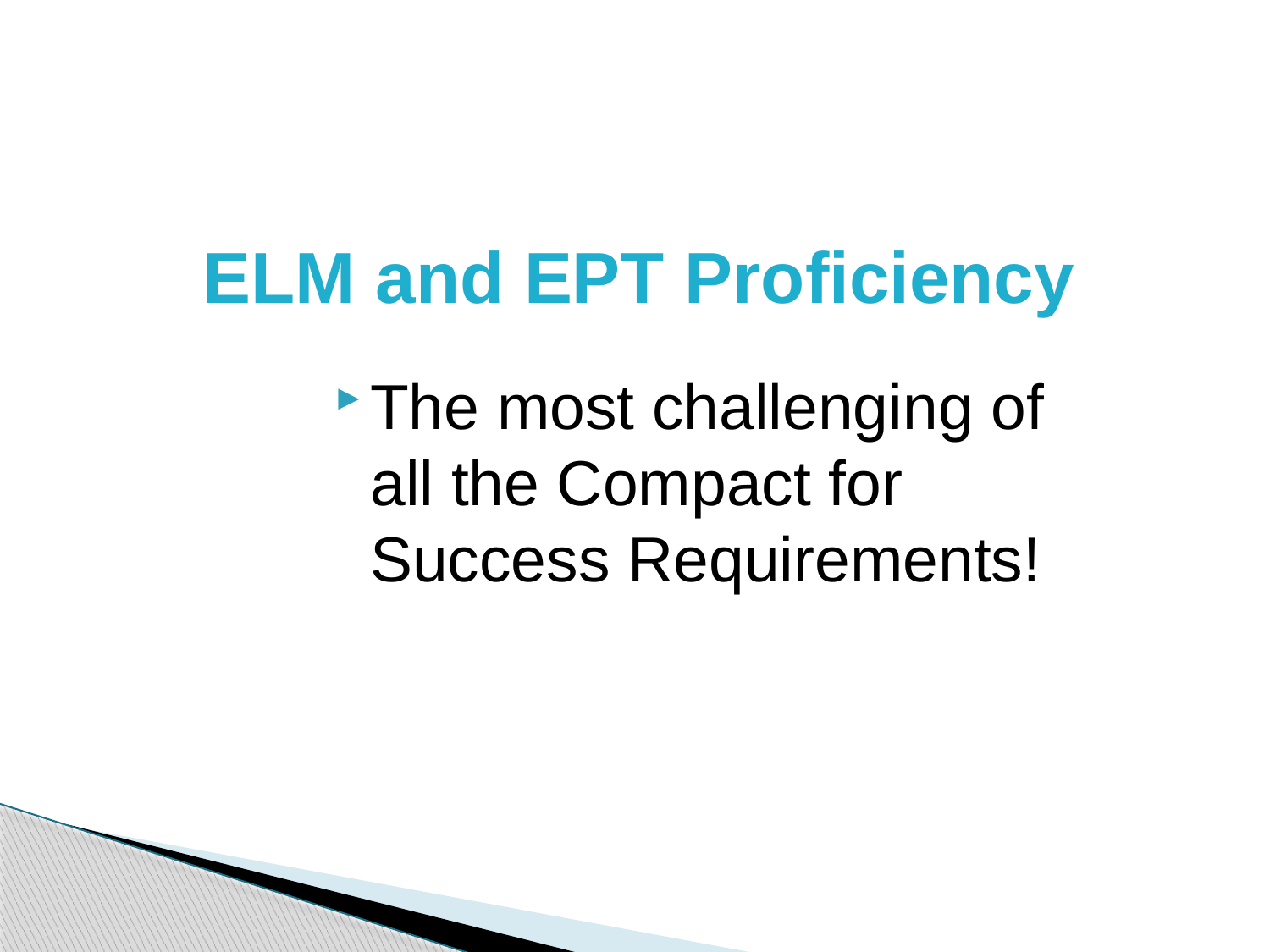

ELM and EPT Proficiency
The most challenging of all the Compact for Success Requirements!